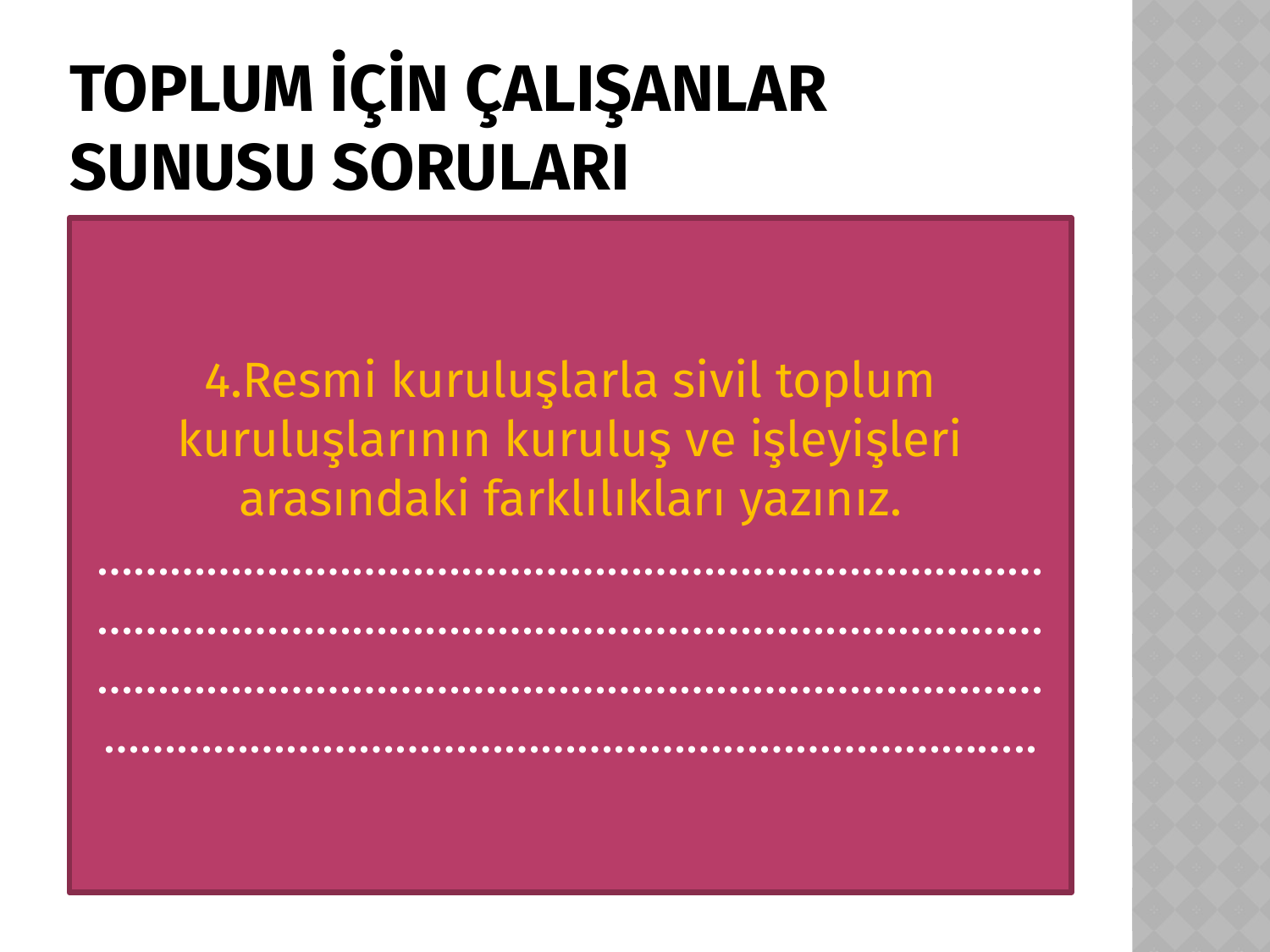

# TOPLUM İÇİN ÇALIŞANLAR SUNUSU SORULARI
4.Resmi kuruluşlarla sivil toplum kuruluşlarının kuruluş ve işleyişleri arasındaki farklılıkları yazınız.
…………………………………………………………………………………………………………………………………………………………………………………………………………………………………………………………………………………..